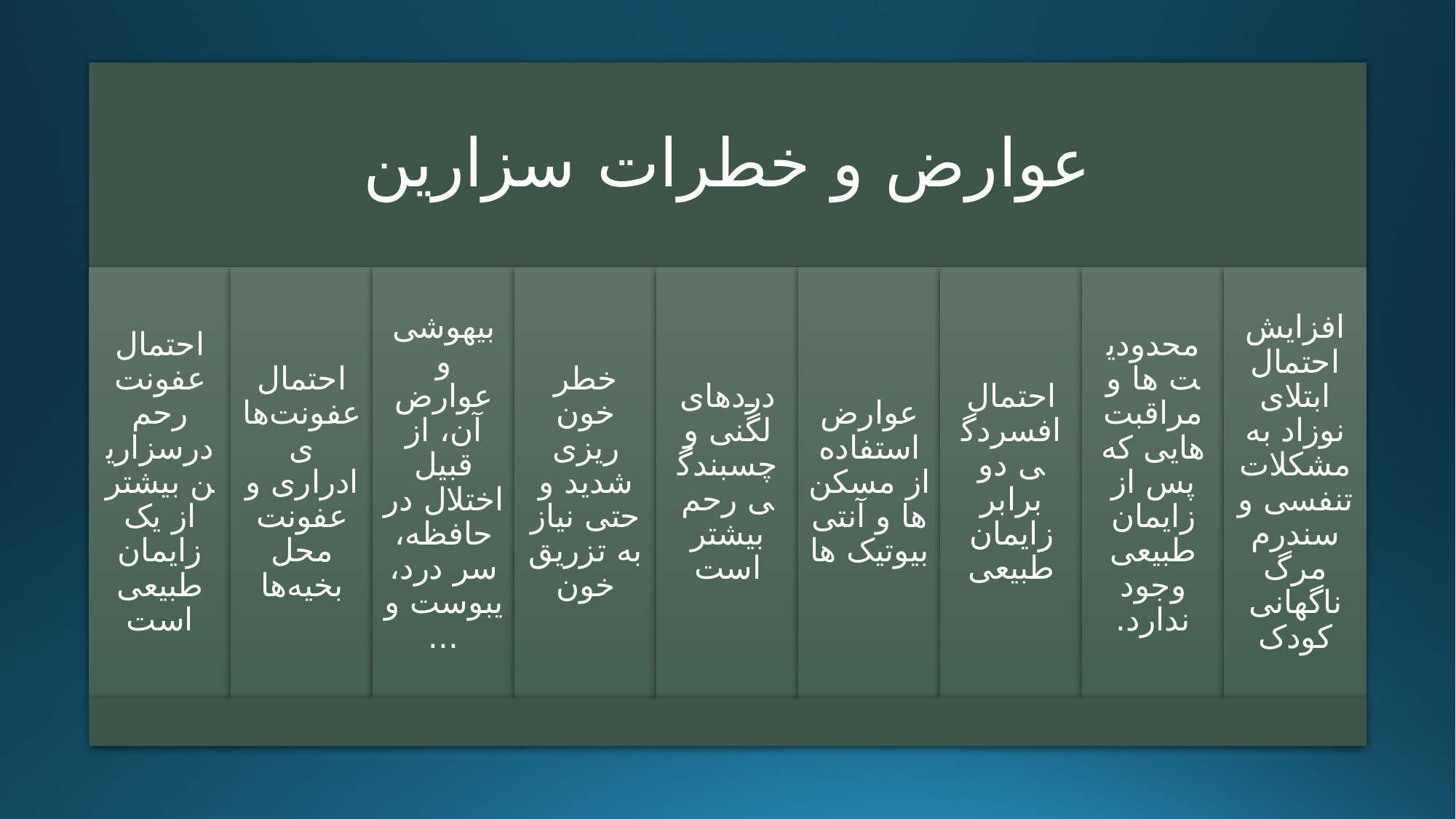

عوارض و خطرات سزارین
احتمال عفونت رحم درسزارین بیشتر از یک زایمان طبیعی است
احتمال عفونت‌های ادراری و عفونت محل بخیه‌ها
بیهوشی و عوارض آن، از قبیل اختلال در حافظه، سر درد، یبوست و ...
خطر خون ریزی شدید و حتی نیاز به تزریق خون
دردهای لگنی و چسبندگی رحم بیشتر است
عوارض استفاده از مسکن ها و آنتی بیوتیک ها
احتمال افسردگی دو برابر زایمان طبیعی
محدودیت ها و مراقبت هایی که پس از زایمان طبیعی وجود ندارد.
افزایش احتمال ابتلای نوزاد به مشکلات تنفسی و سندرم مرگ ناگهانی کودک